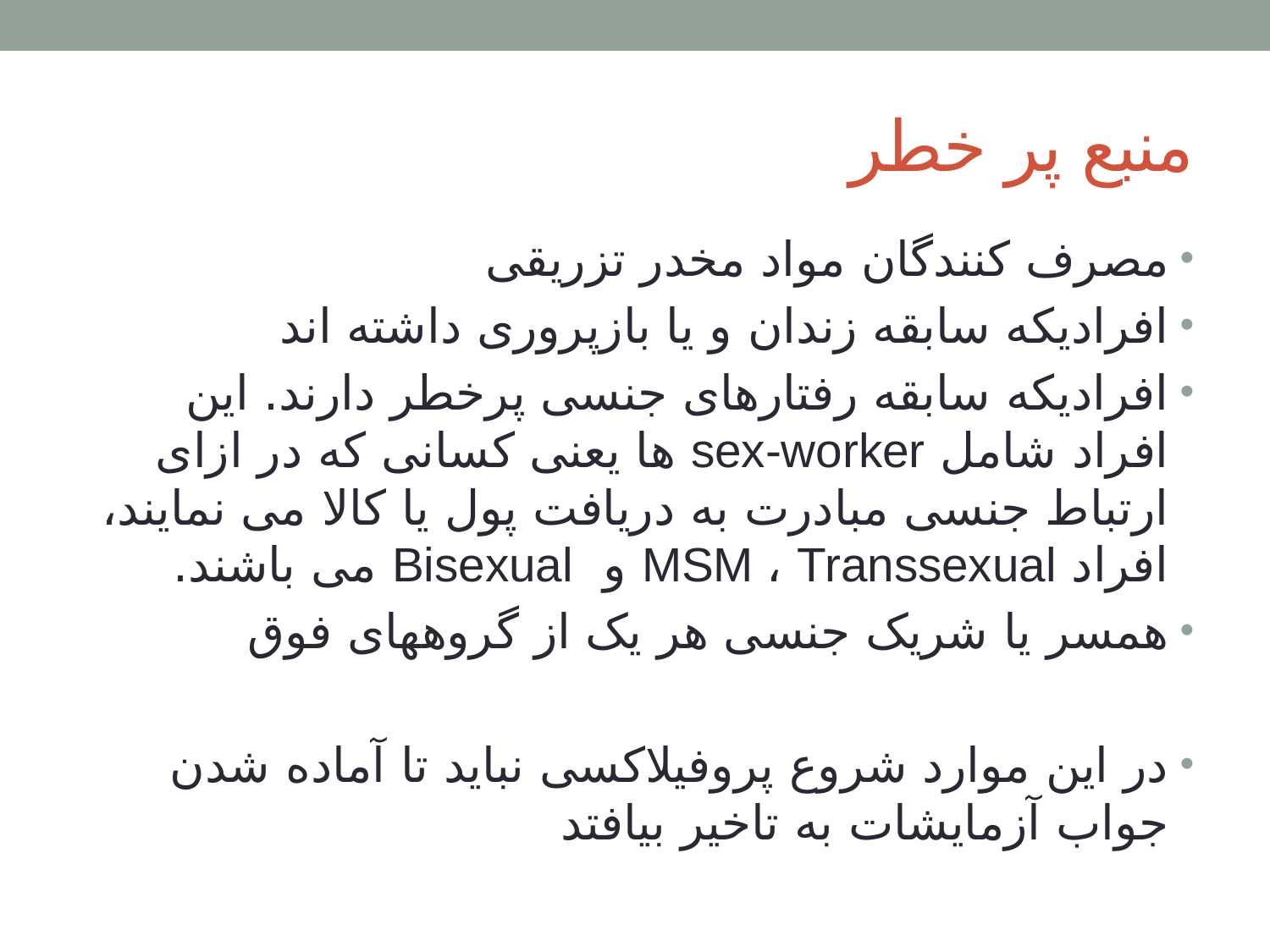

# منبع پر خطر
مصرف کنندگان مواد مخدر تزریقی
افرادیکه سابقه زندان و یا بازپروری داشته اند
افرادیکه سابقه رفتارهای جنسی پرخطر دارند. این افراد شامل sex-worker ها یعنی کسانی که در ازای ارتباط جنسی مبادرت به دریافت پول یا کالا می نمایند، افراد MSM ، Transsexual و  Bisexual می باشند.
همسر یا شریک جنسی هر یک از گروههای فوق

در این موارد شروع پروفیلاکسی نباید تا آماده شدن جواب آزمایشات به تاخیر بیافتد